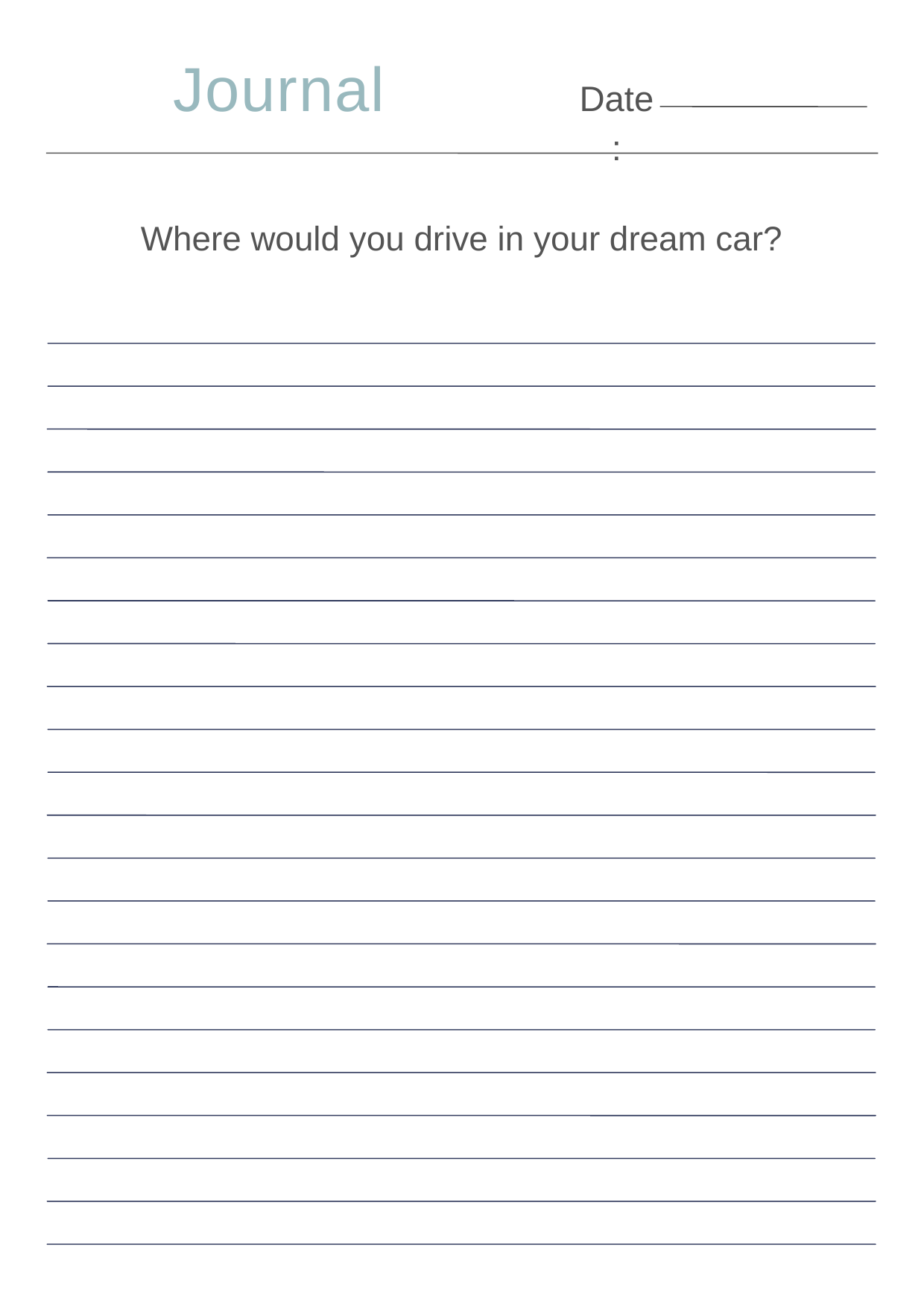

Journal
Date:

Where would you drive in your dream car?